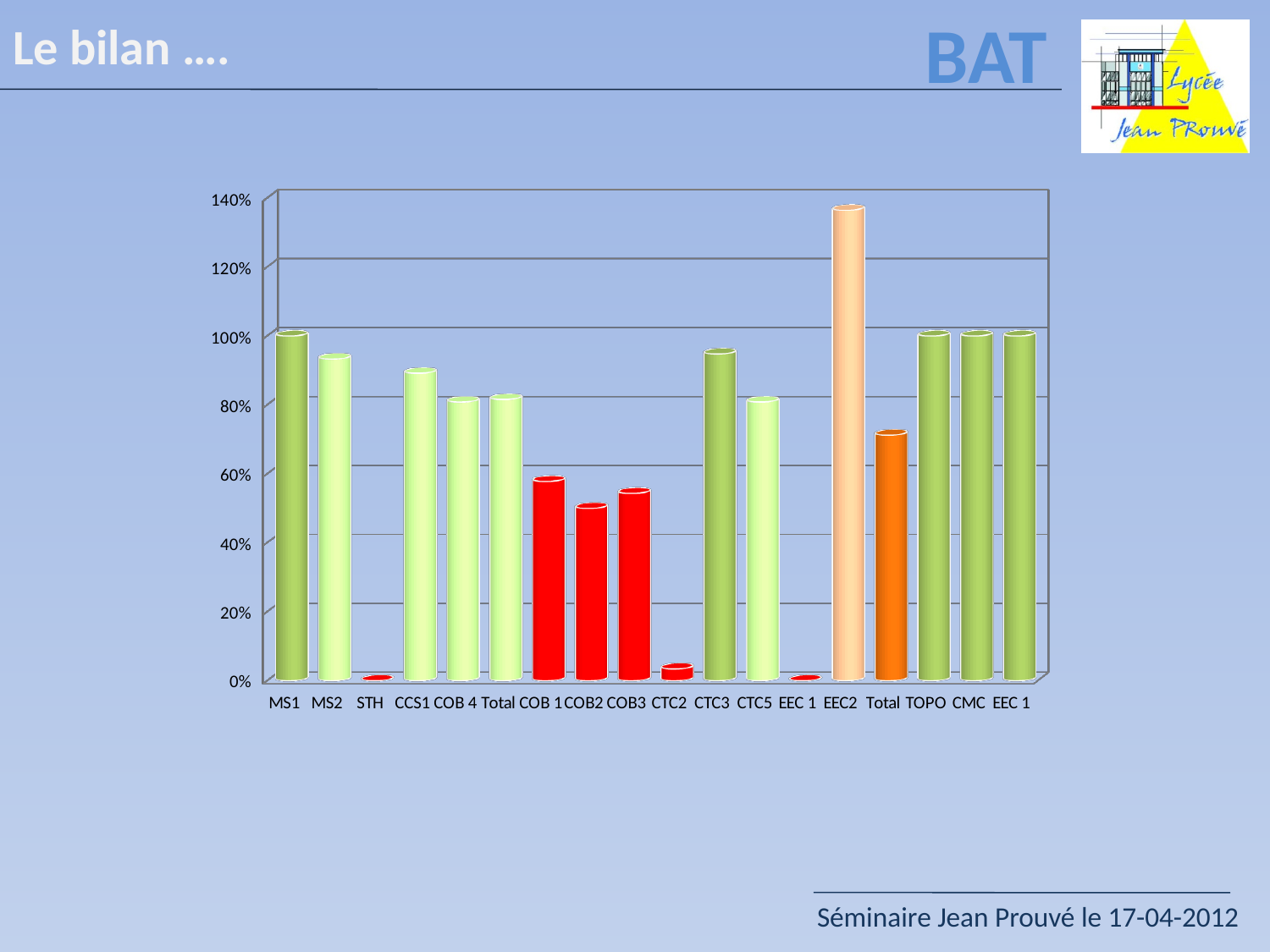

# Le bilan ….
BAT

[unsupported chart]